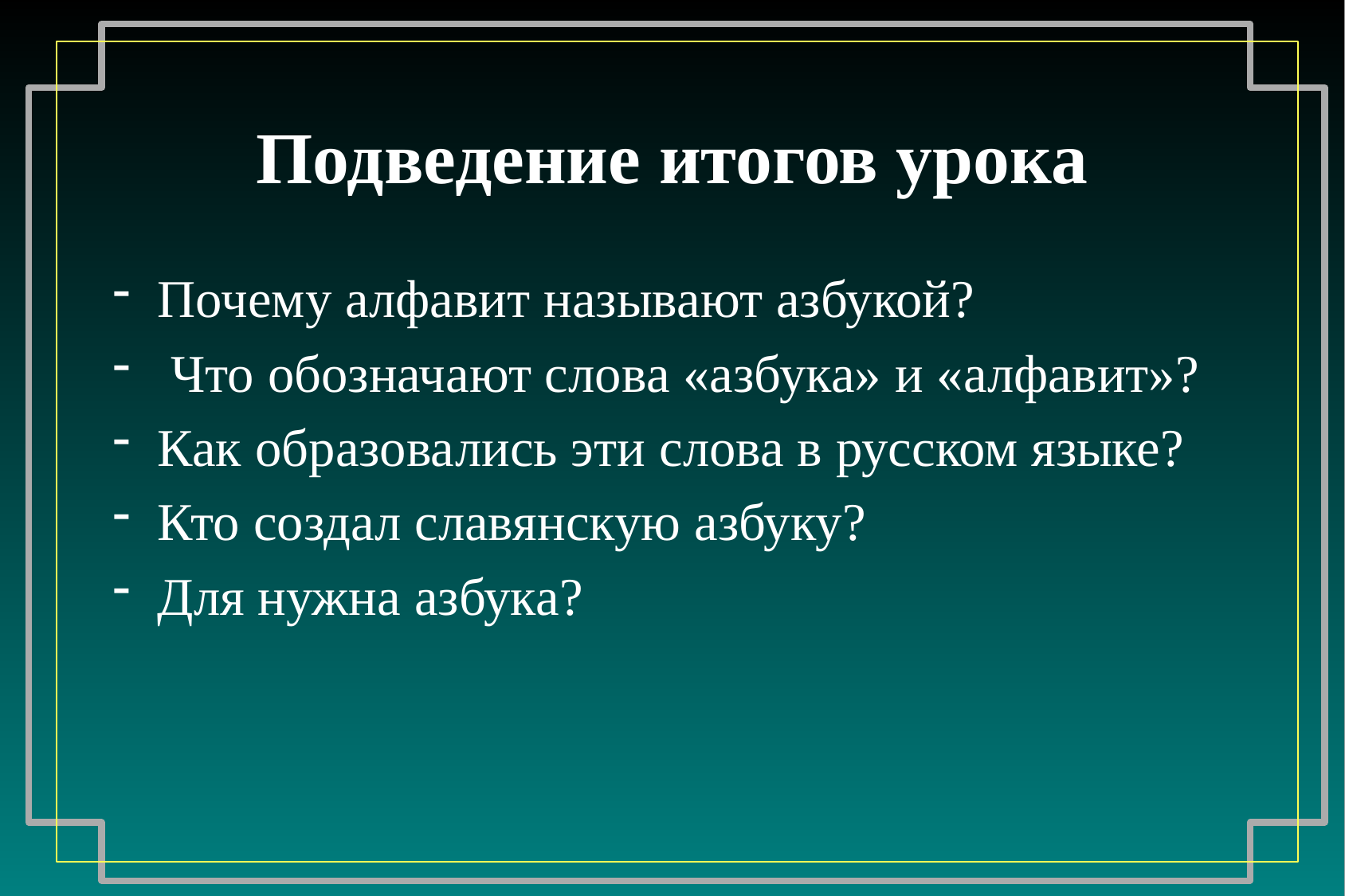

# Подведение итогов урока
Почему алфавит называют азбукой?
 Что обозначают слова «азбука» и «алфавит»?
Как образовались эти слова в русском языке?
Кто создал славянскую азбуку?
Для нужна азбука?